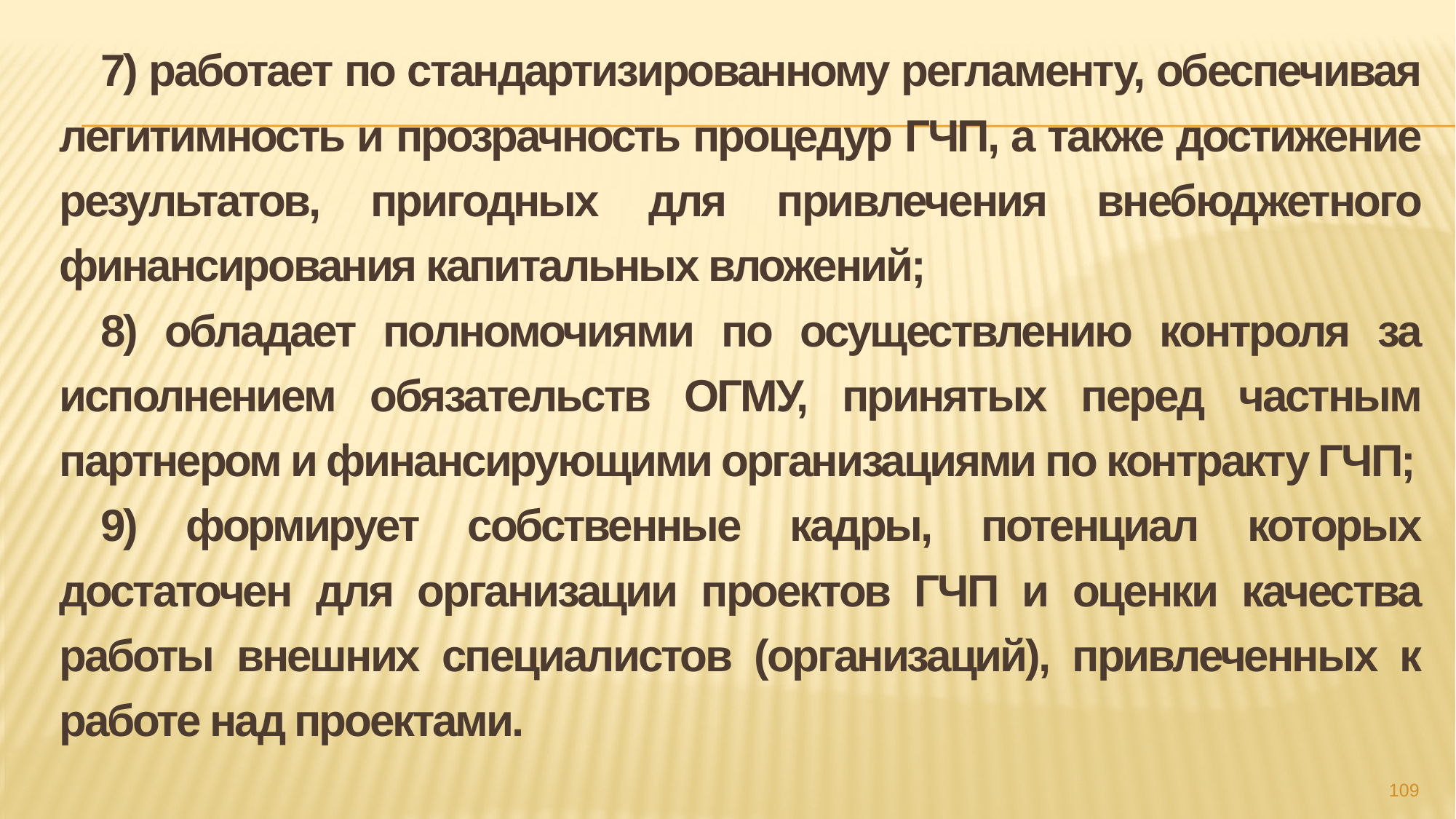

7) работает по стандартизированному регламенту, обеспечивая легитимность и прозрачность процедур ГЧП, а также достижение результатов, пригодных для привлечения внебюджетного финансирования капитальных вложений;
8) обладает полномочиями по осуществлению контроля за исполнением обязательств ОГМУ, принятых перед частным партнером и финансирующими организациями по контракту ГЧП;
9) формирует собственные кадры, потенциал которых достаточен для организации проектов ГЧП и оценки качества работы внешних специалистов (организаций), привлеченных к работе над проектами.
#
109